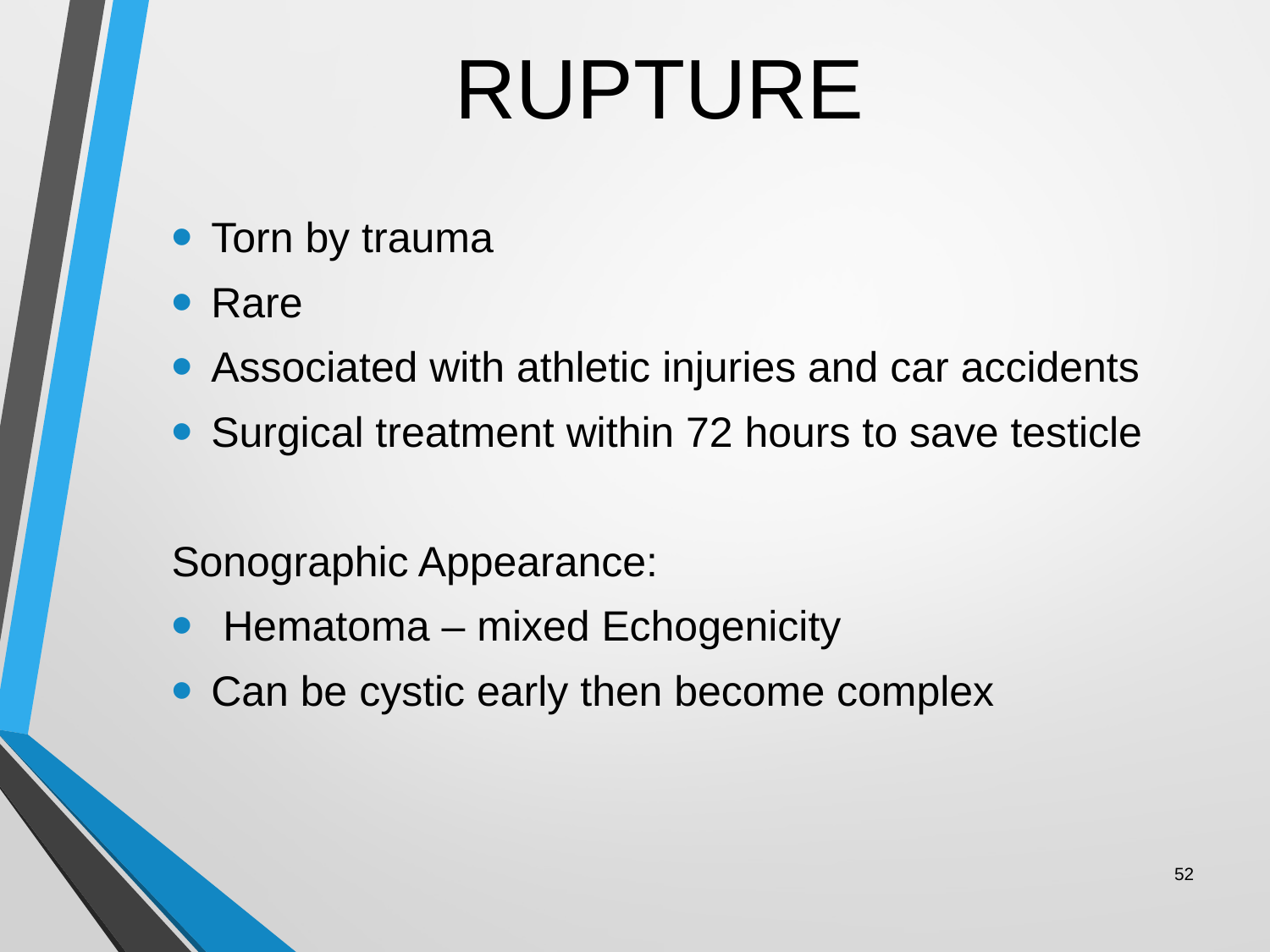

# RUPTURE
Torn by trauma
Rare
Associated with athletic injuries and car accidents
Surgical treatment within 72 hours to save testicle

Sonographic Appearance:
 Hematoma – mixed Echogenicity
Can be cystic early then become complex
52